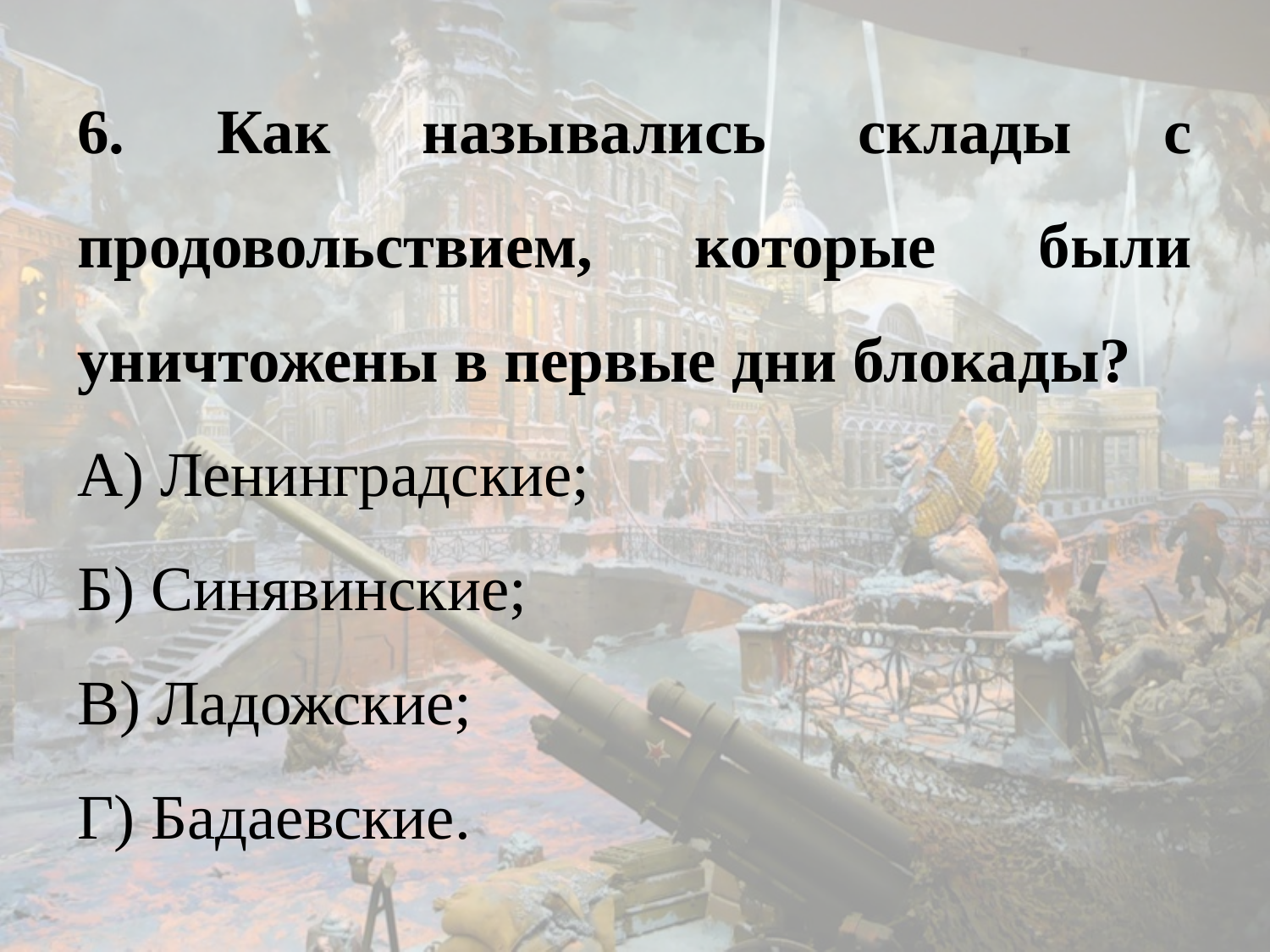

6. Как назывались склады с продовольствием, которые были уничтожены в первые дни блокады?
А) Ленинградские;
Б) Синявинские;
В) Ладожские;
Г) Бадаевские.